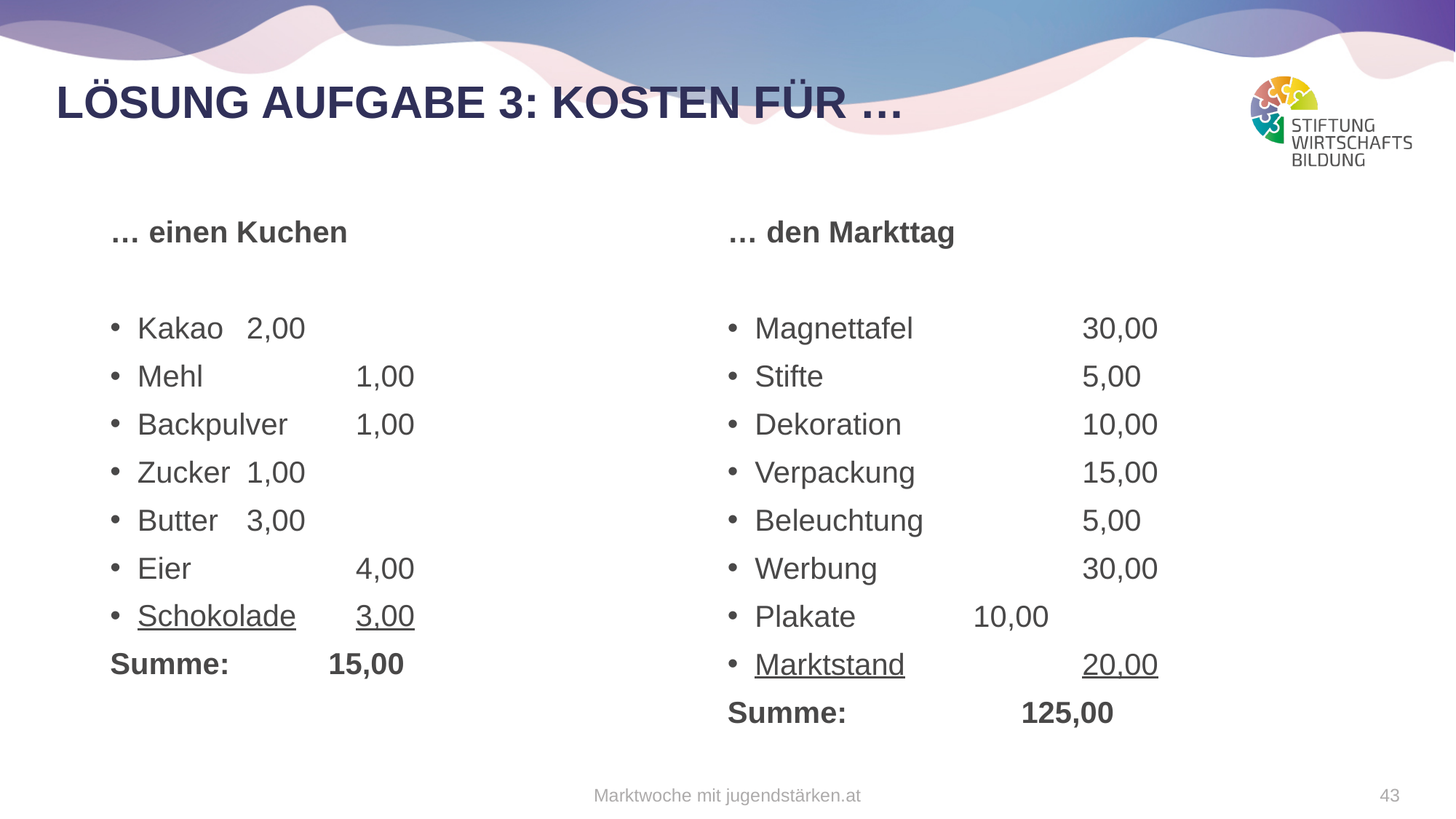

# Lösung aufgabe 3: Kosten für …
… einen Kuchen

Kakao	2,00
Mehl		1,00
Backpulver	1,00
Zucker	1,00
Butter	3,00
Eier		4,00
Schokolade	3,00
Summe: 	15,00

… den Markttag

Magnettafel		30,00
Stifte		  	5,00
Dekoration		10,00
Verpackung		15,00
Beleuchtung	  	5,00
Werbung		30,00
Plakate		10,00
Marktstand		20,00
Summe: 	         125,00

Marktwoche mit jugendstärken.at
43